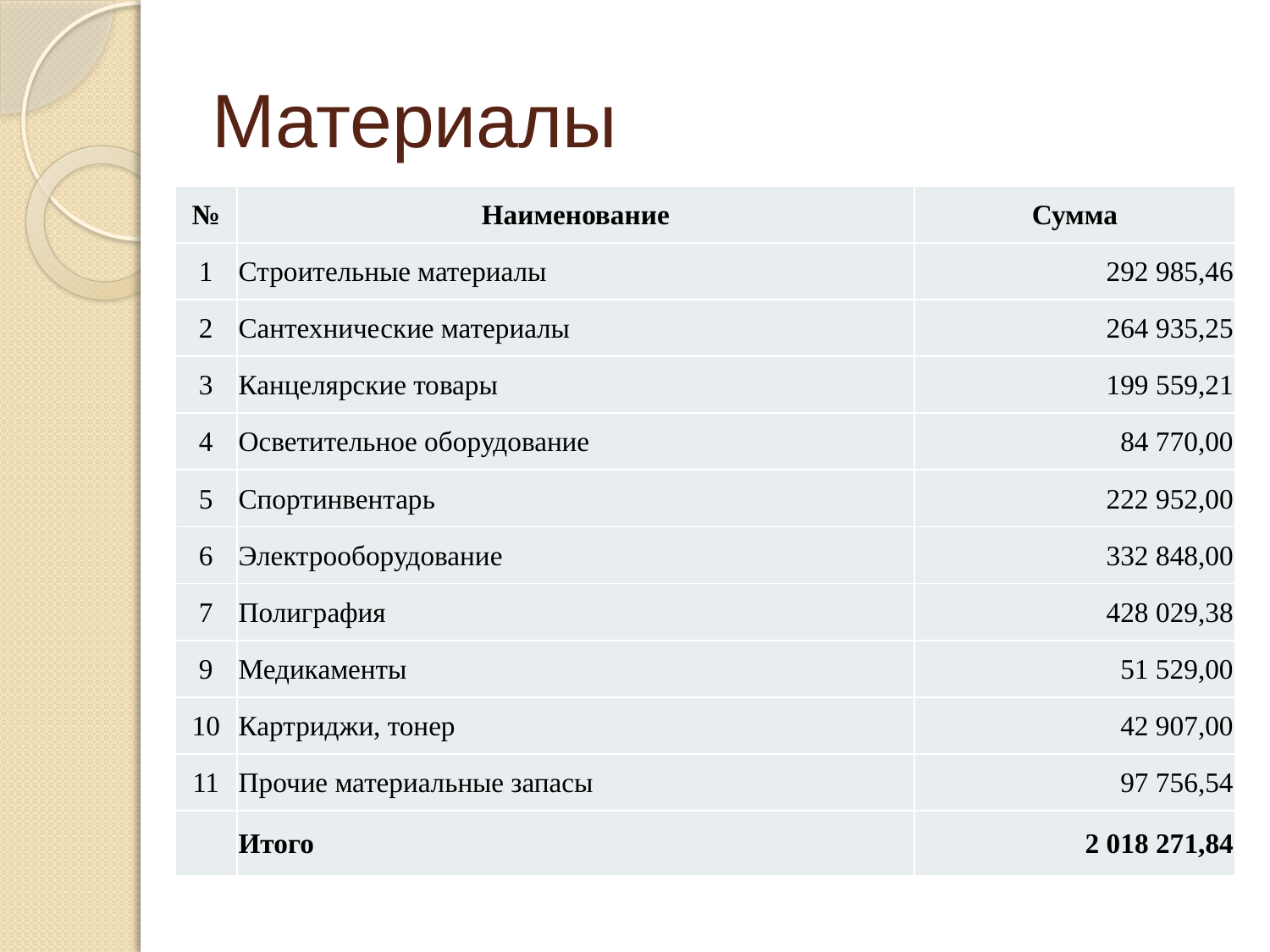

# Материалы
| № | Наименование | Сумма |
| --- | --- | --- |
| 1 | Строительные материалы | 292 985,46 |
| 2 | Сантехнические материалы | 264 935,25 |
| 3 | Канцелярские товары | 199 559,21 |
| 4 | Осветительное оборудование | 84 770,00 |
| 5 | Спортинвентарь | 222 952,00 |
| 6 | Электрооборудование | 332 848,00 |
| 7 | Полиграфия | 428 029,38 |
| 9 | Медикаменты | 51 529,00 |
| 10 | Картриджи, тонер | 42 907,00 |
| 11 | Прочие материальные запасы | 97 756,54 |
|  | Итого | 2 018 271,84 |